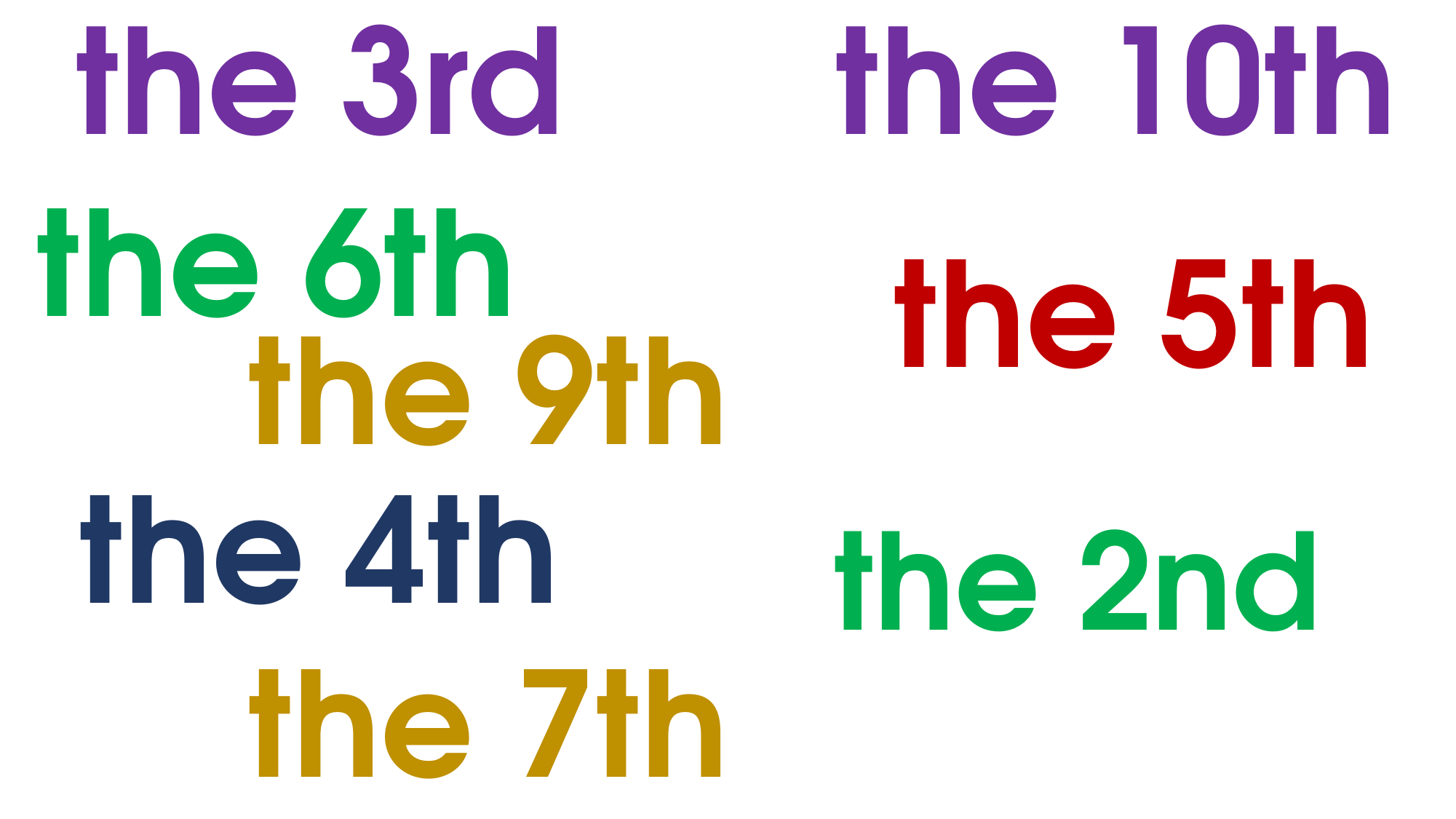

the 3rd
the 10th
the 6th
the 5th
the 9th
the 4th
the 2nd
the 7th